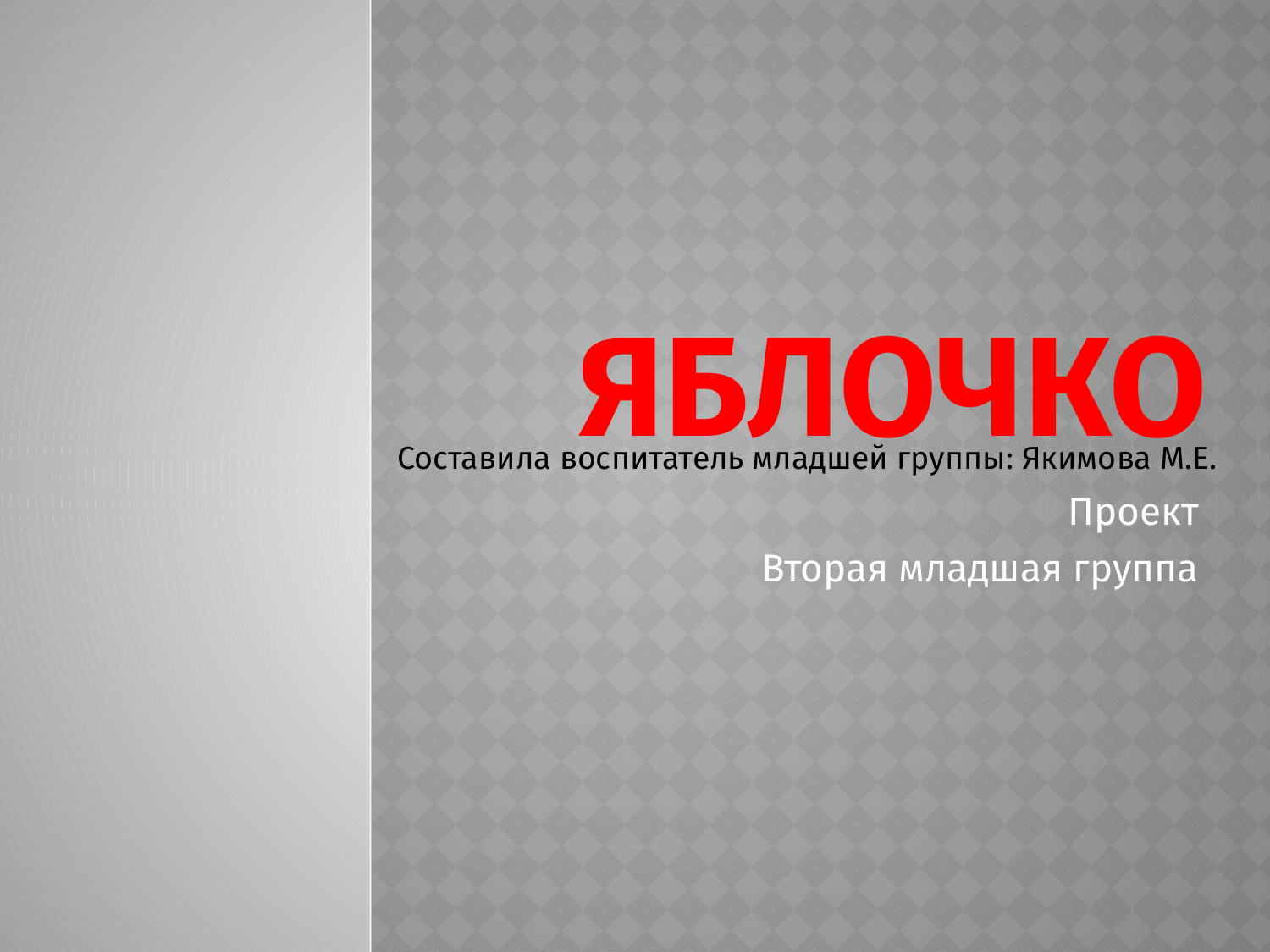

# Яблочко
Составила воспитатель младшей группы: Якимова М.Е.
Проект
Вторая младшая группа